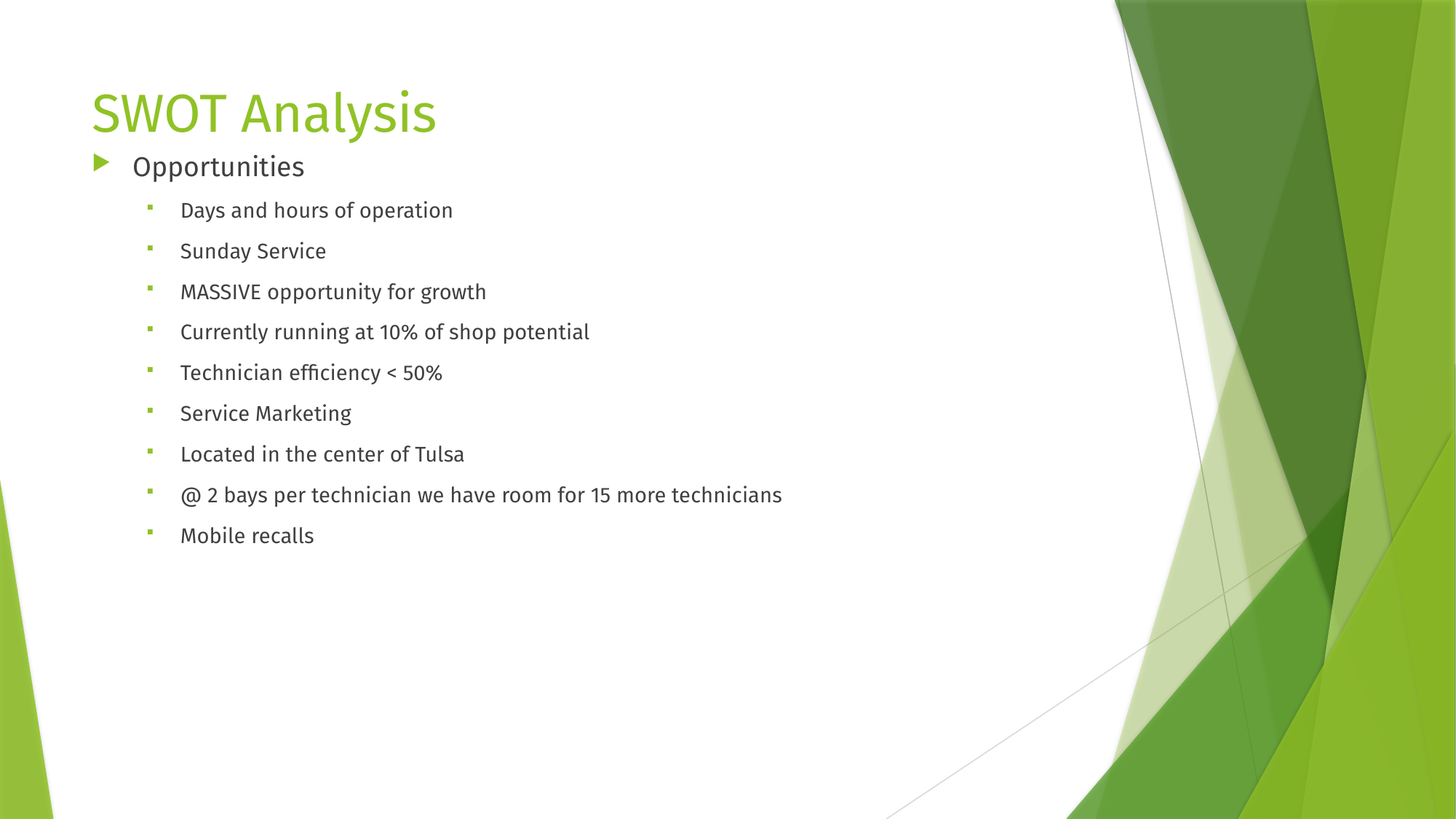

# SWOT Analysis
Opportunities
Days and hours of operation
Sunday Service
MASSIVE opportunity for growth
Currently running at 10% of shop potential
Technician efficiency < 50%
Service Marketing
Located in the center of Tulsa
@ 2 bays per technician we have room for 15 more technicians
Mobile recalls